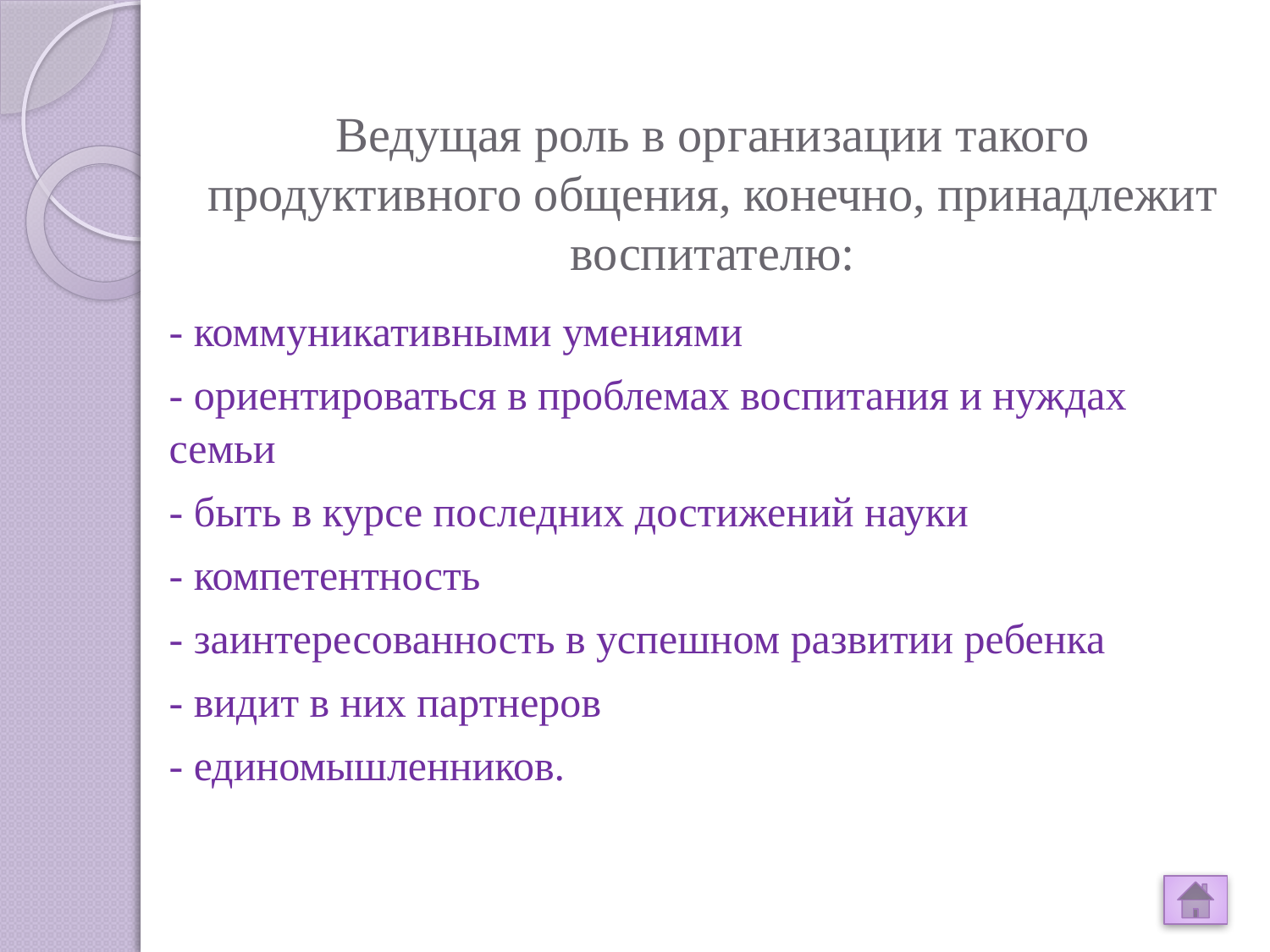

# Ведущая роль в организации такого продуктивного общения, конечно, принадлежит воспитателю:
- коммуникативными умениями
- ориентироваться в проблемах воспитания и нуждах семьи
- быть в курсе последних достижений науки
- компетентность
- заинтересованность в успешном развитии ребенка
- видит в них партнеров
- единомышленников.